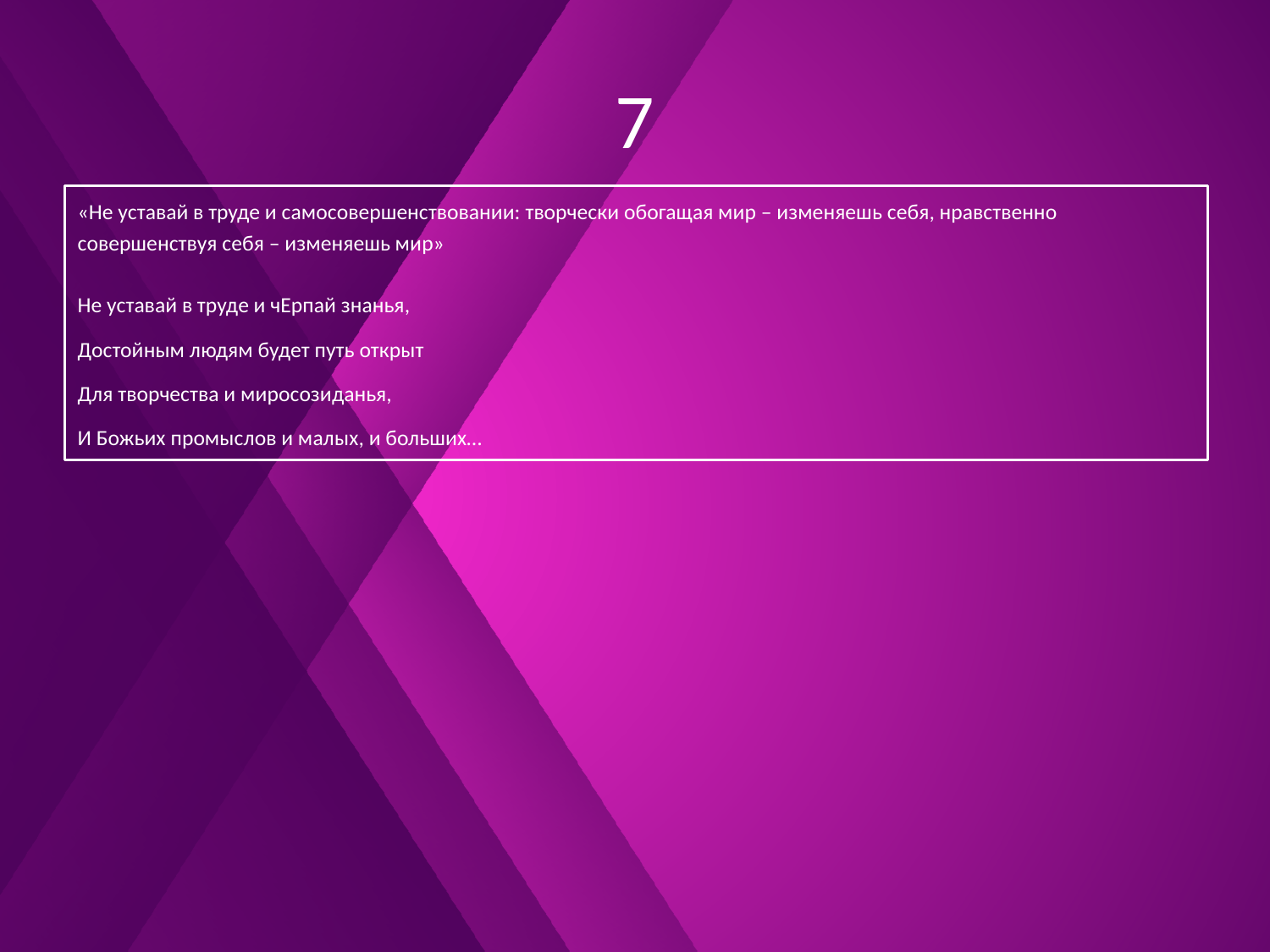

# 7
«Не уставай в труде и самосовершенствовании: творчески обогащая мир – изменяешь себя, нравственно совершенствуя себя – изменяешь мир»

Не уставай в труде и чЕрпай знанья,
Достойным людям будет путь открыт
Для творчества и миросозиданья,
И Божьих промыслов и малых, и больших…